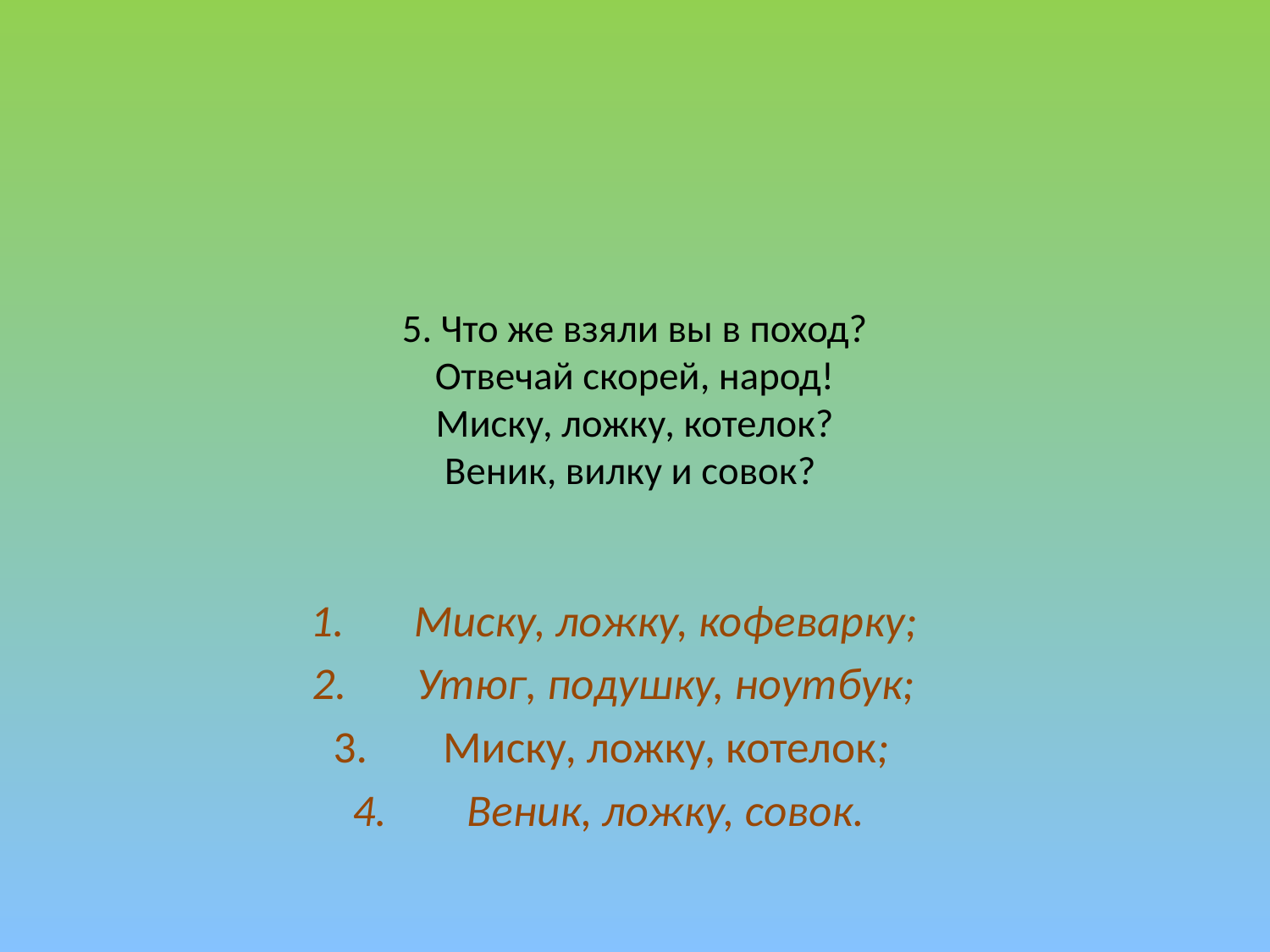

# 5. Что же взяли вы в поход? Отвечай скорей, народ! Миску, ложку, котелок? Веник, вилку и совок?
Миску, ложку, кофеварку;
Утюг, подушку, ноутбук;
Миску, ложку, котелок;
Веник, ложку, совок.